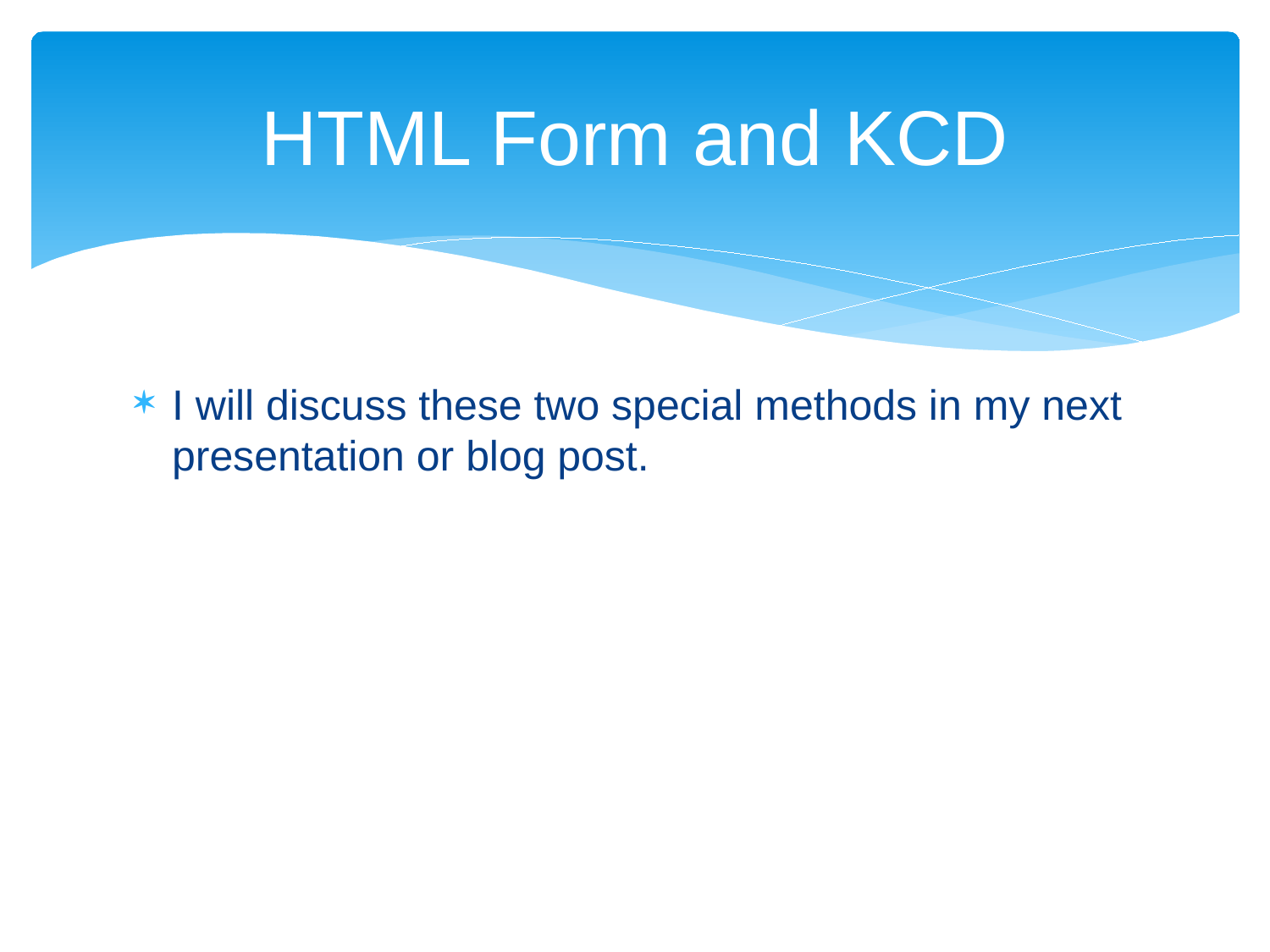

# HTML Form and KCD
I will discuss these two special methods in my next presentation or blog post.